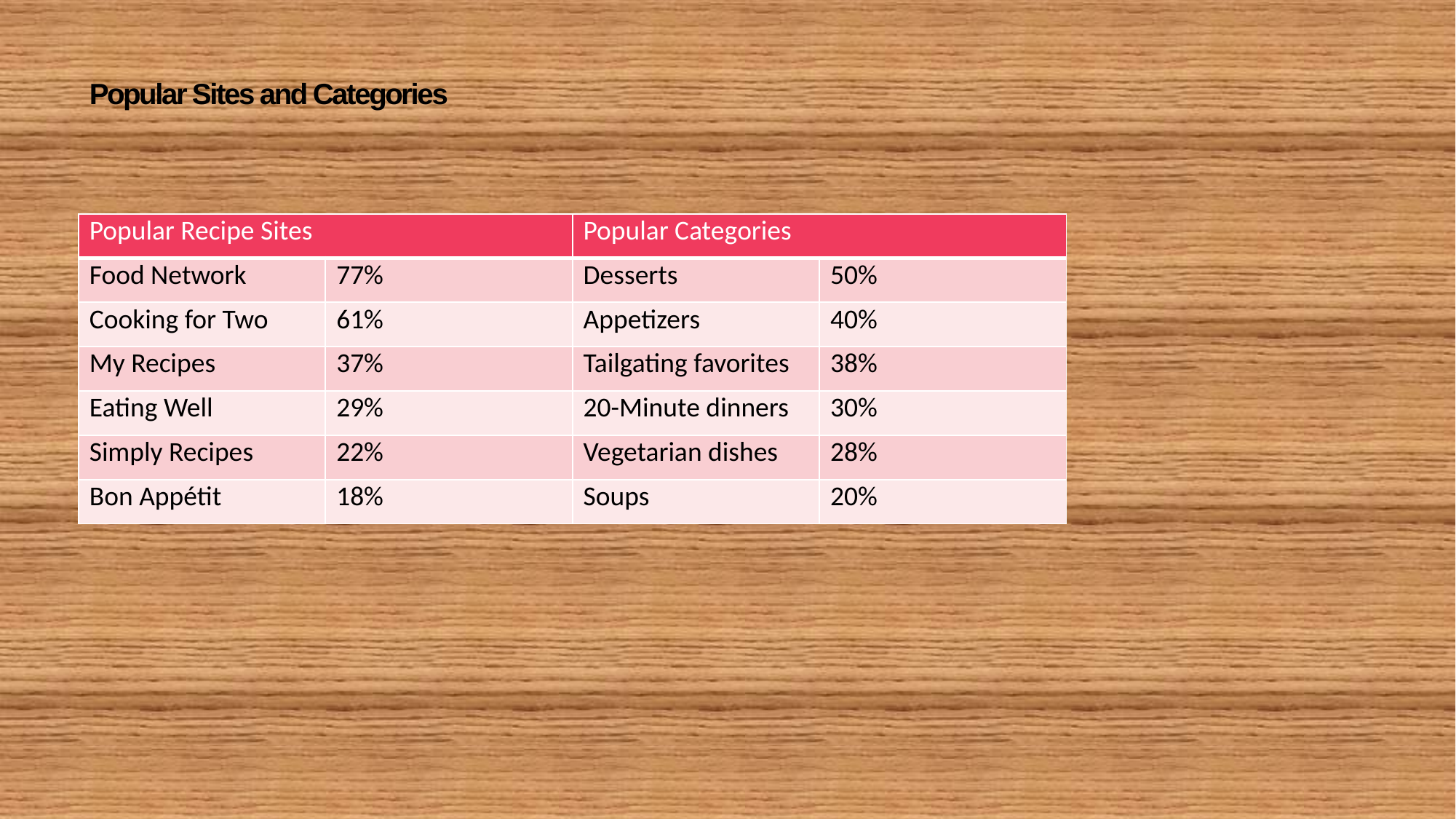

# Popular Sites and Categories
| Popular Recipe Sites |  | Popular Categories |  |
| --- | --- | --- | --- |
| Food Network | 77% | Desserts | 50% |
| Cooking for Two | 61% | Appetizers | 40% |
| My Recipes | 37% | Tailgating favorites | 38% |
| Eating Well | 29% | 20-Minute dinners | 30% |
| Simply Recipes | 22% | Vegetarian dishes | 28% |
| Bon Appétit | 18% | Soups | 20% |